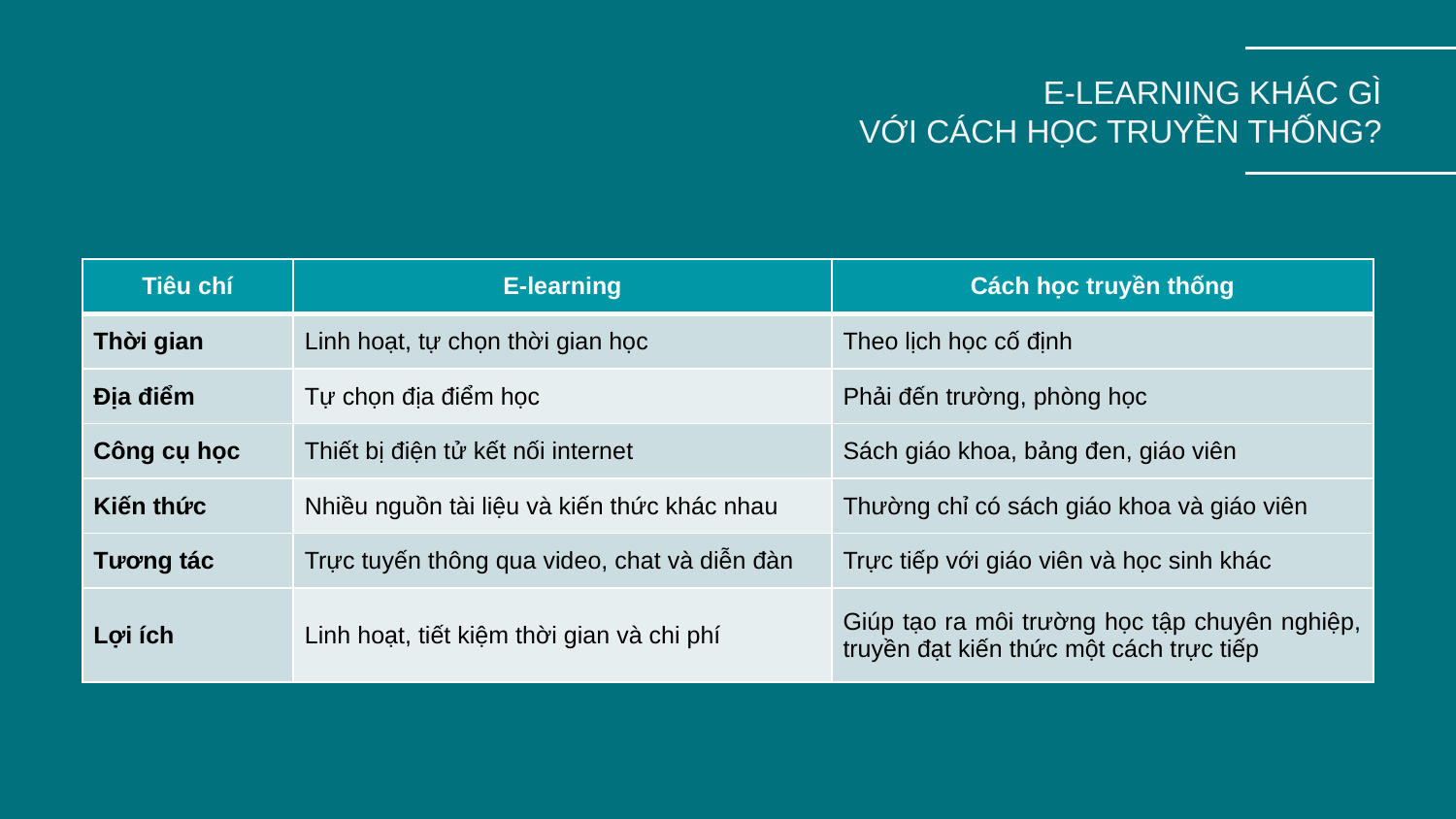

# E-LEARNING KHÁC GÌ VỚI CÁCH HỌC TRUYỀN THỐNG?
| Tiêu chí | E-learning | Cách học truyền thống |
| --- | --- | --- |
| Thời gian | Linh hoạt, tự chọn thời gian học | Theo lịch học cố định |
| Địa điểm | Tự chọn địa điểm học | Phải đến trường, phòng học |
| Công cụ học | Thiết bị điện tử kết nối internet | Sách giáo khoa, bảng đen, giáo viên |
| Kiến thức | Nhiều nguồn tài liệu và kiến thức khác nhau | Thường chỉ có sách giáo khoa và giáo viên |
| Tương tác | Trực tuyến thông qua video, chat và diễn đàn | Trực tiếp với giáo viên và học sinh khác |
| Lợi ích | Linh hoạt, tiết kiệm thời gian và chi phí | Giúp tạo ra môi trường học tập chuyên nghiệp, truyền đạt kiến thức một cách trực tiếp |